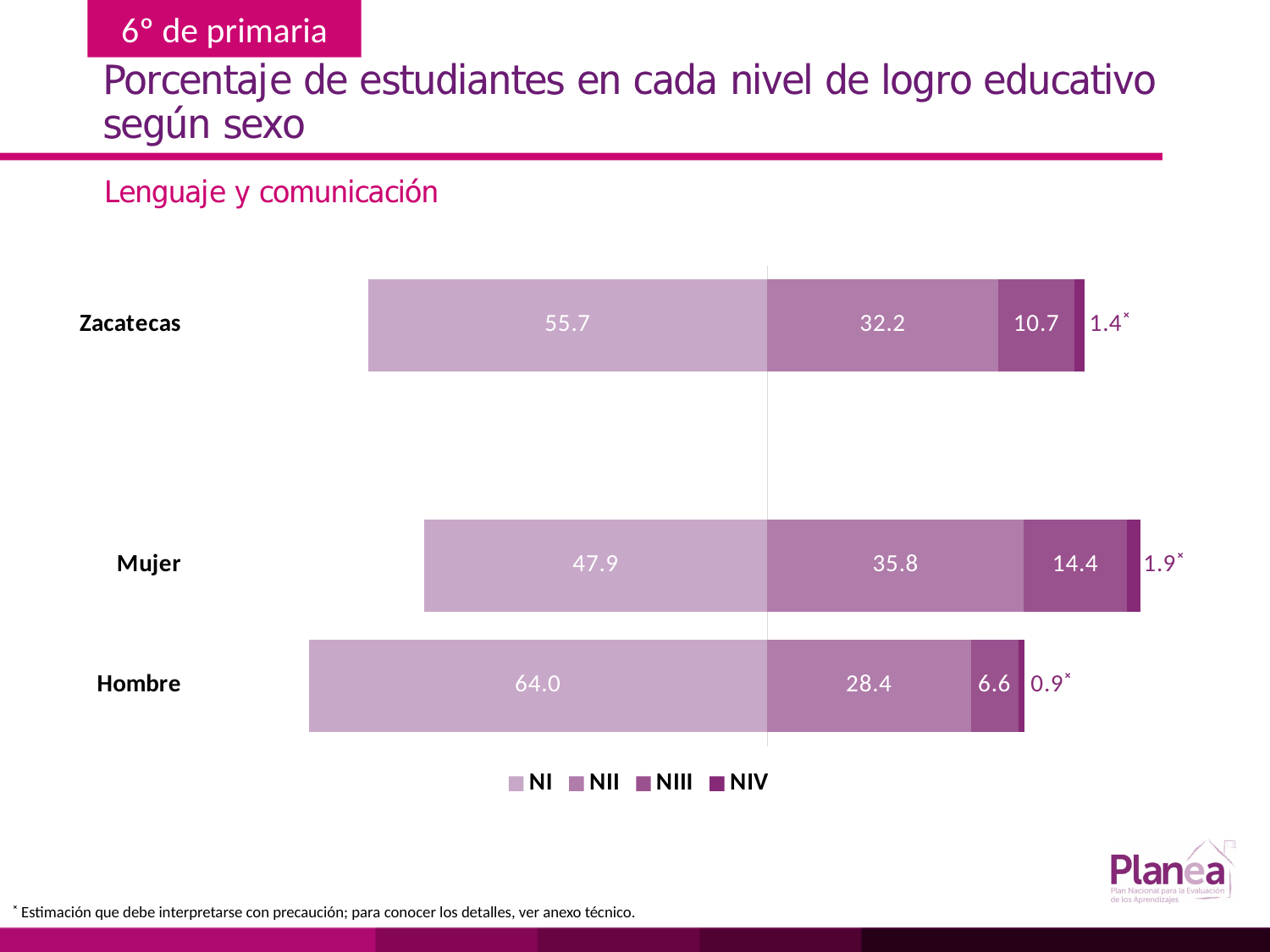

# Porcentaje de estudiantes en cada nivel de logro educativo según sexo

Lenguaje y comunicación

### Chart

| Category |  |  |  |  |
|---|---|---|---|---|
| Hombre | -64.0 | 28.4 | 6.6 | 0.9 |
| Mujer | -47.9 | 35.8 | 14.4 | 1.9 |
|  | None | None | None | None |
| Zacatecas | -55.7 | 32.2 | 10.7 | 1.4 |
˟ Estimación que debe interpretarse con precaución; para conocer los detalles, ver anexo técnico.